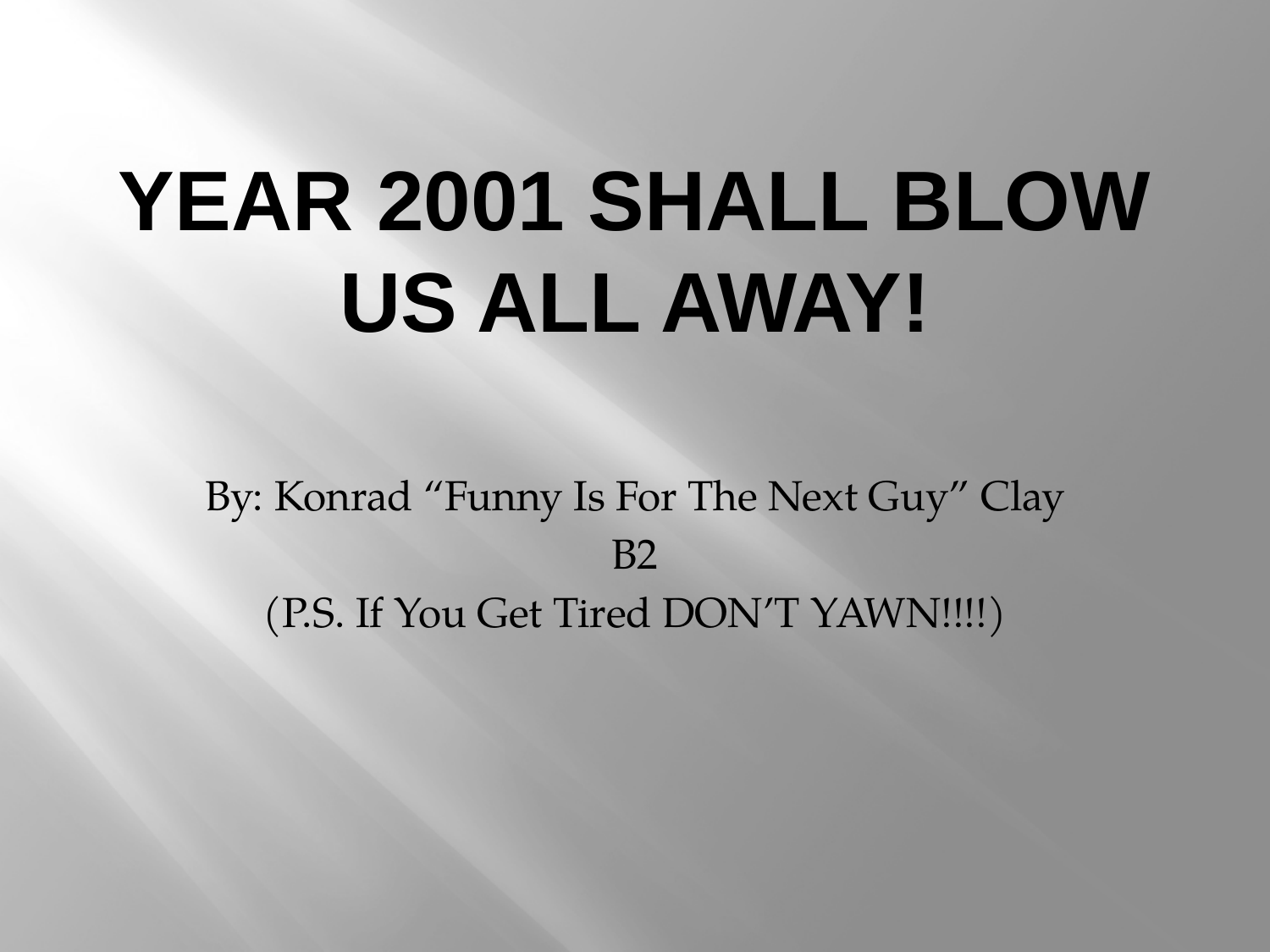

# Year 2001 shall blow us all away!
By: Konrad “Funny Is For The Next Guy” Clay
B2
(P.S. If You Get Tired DON’T YAWN!!!!)